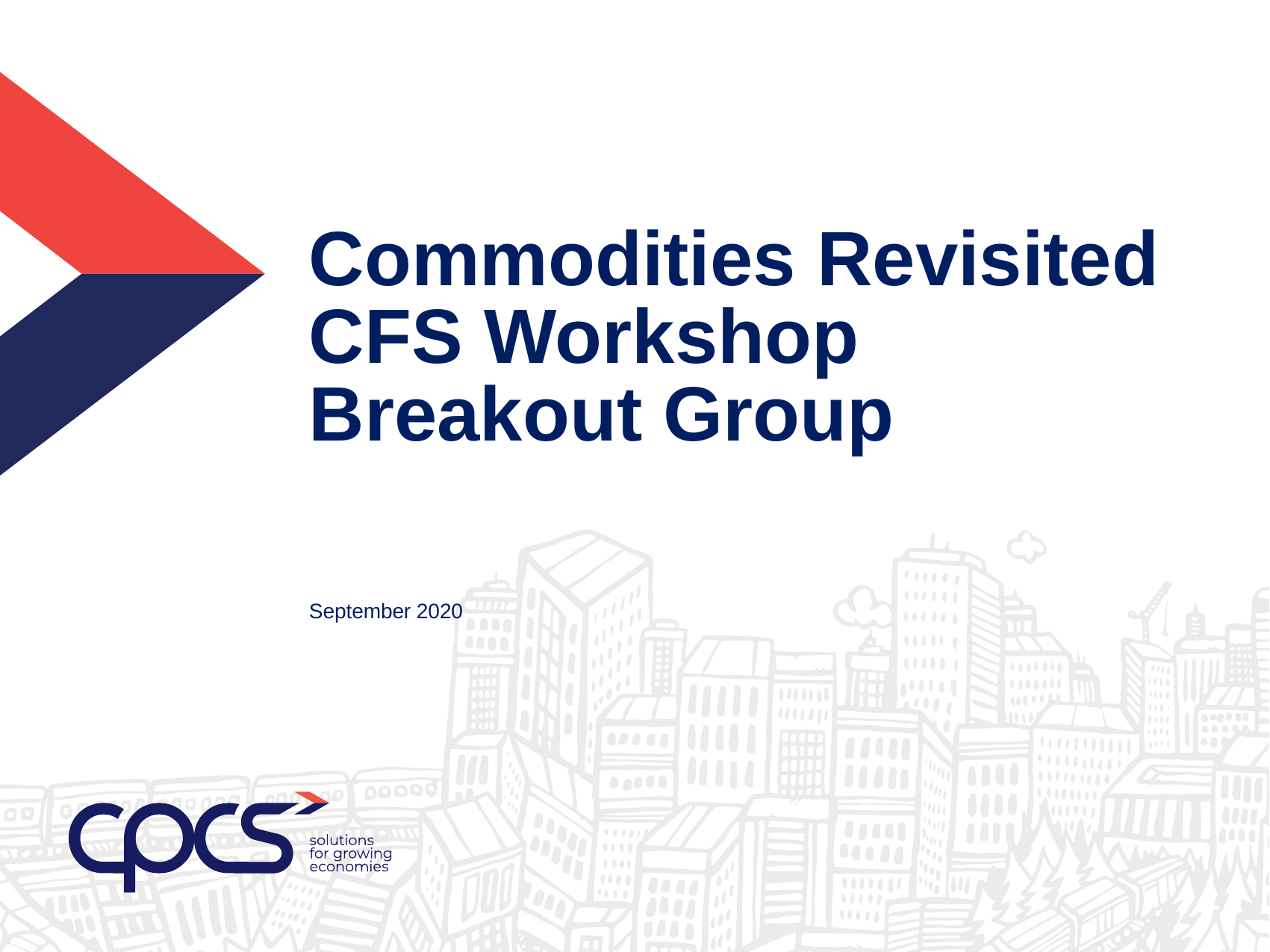

Commodities Revisited
CFS Workshop Breakout Group
September 2020